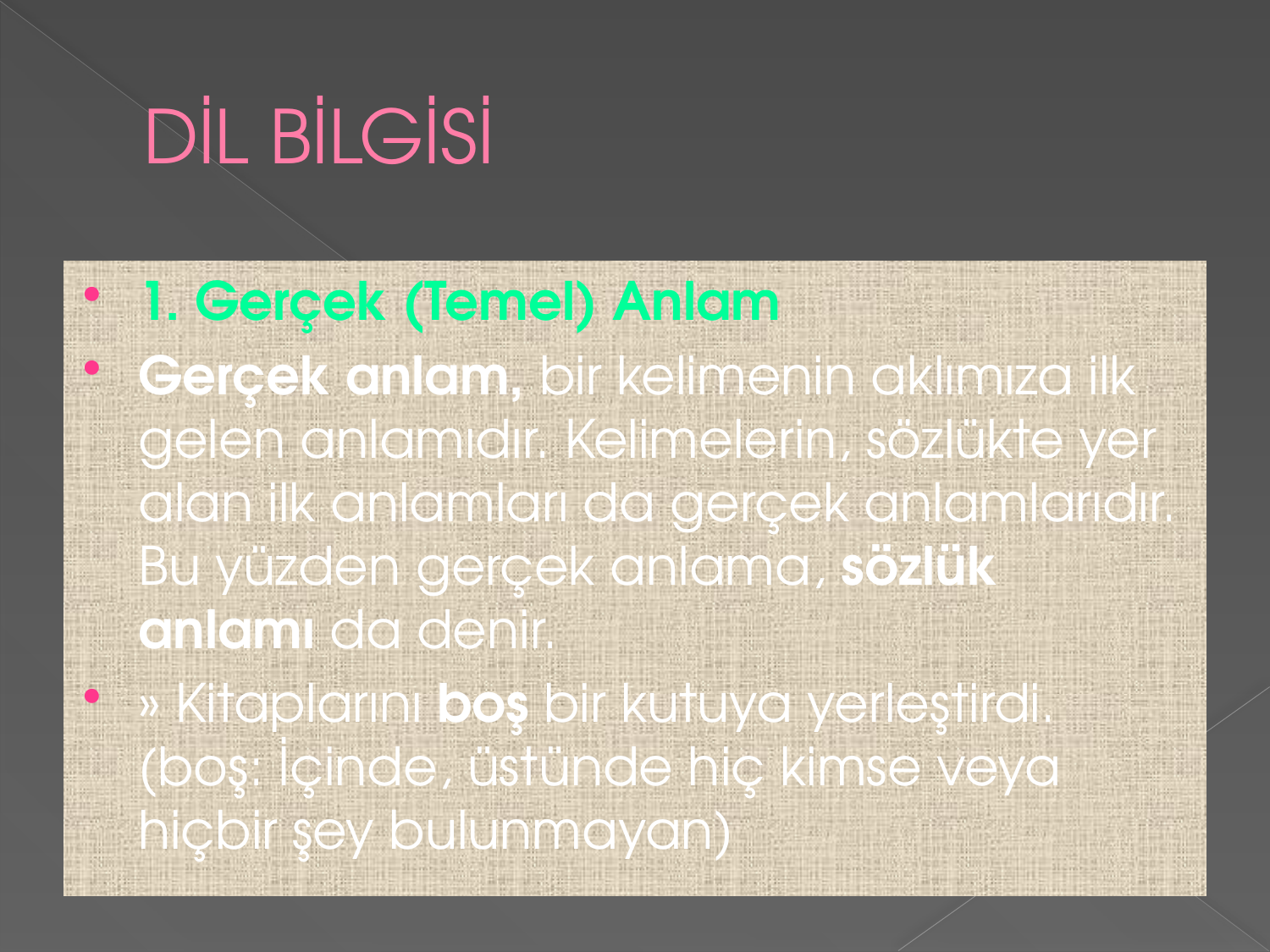

# DİL BİLGİSİ
1. Gerçek (Temel) Anlam
Gerçek anlam, bir kelimenin aklımıza ilk gelen anlamıdır. Kelimelerin, sözlükte yer alan ilk anlamları da gerçek anlamlarıdır. Bu yüzden gerçek anlama, sözlük anlamı da denir.
» Kitaplarını boş bir kutuya yerleştirdi.
(boş: İçinde, üstünde hiç kimse veya hiçbir şey bulunmayan)